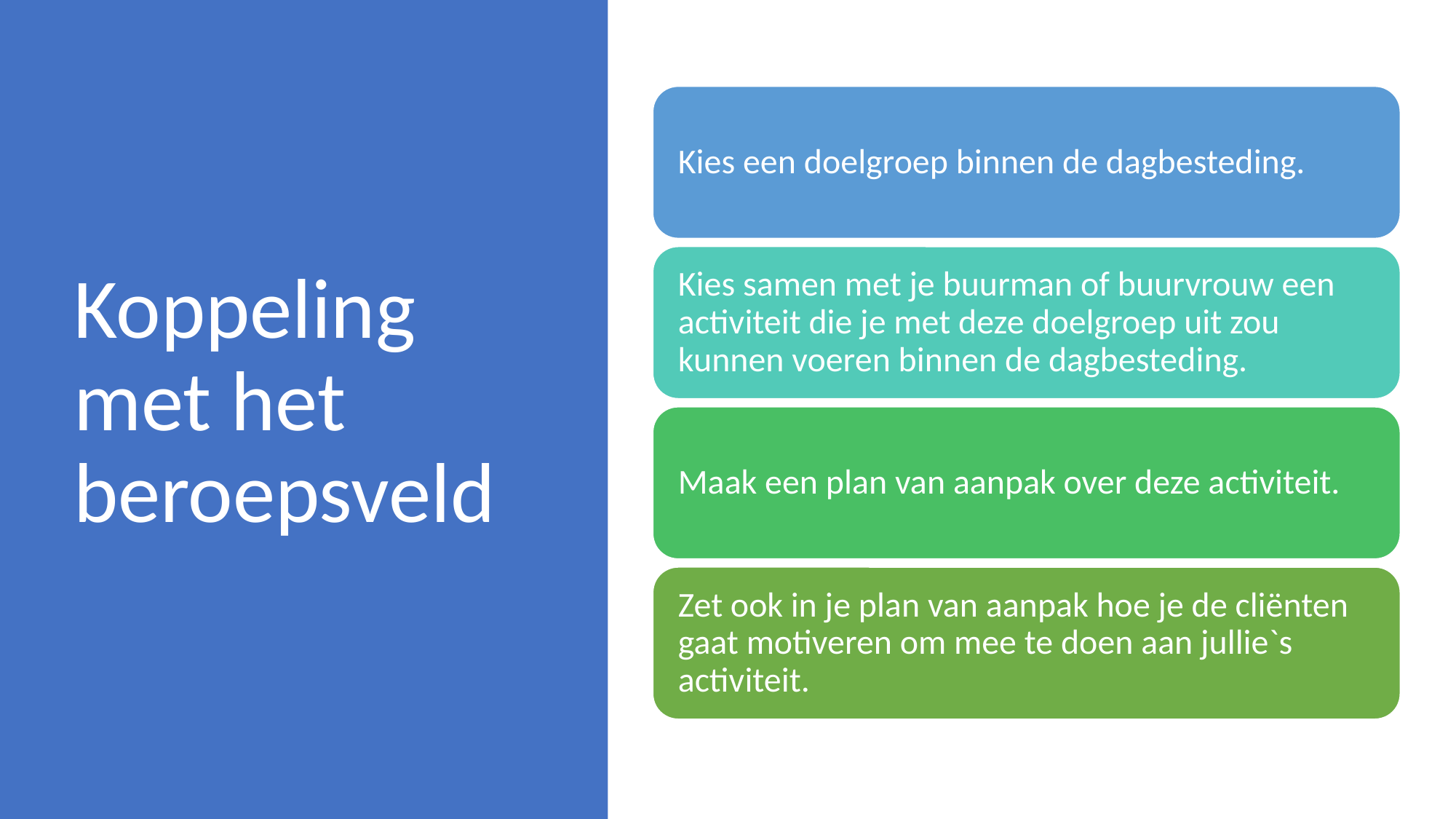

# Koppeling met het beroepsveld
Kies een doelgroep binnen de dagbesteding.
Kies samen met je buurman of buurvrouw een activiteit die je met deze doelgroep uit zou kunnen voeren binnen de dagbesteding.
Maak een plan van aanpak over deze activiteit.
Zet ook in je plan van aanpak hoe je de cliënten gaat motiveren om mee te doen aan jullie`s activiteit.